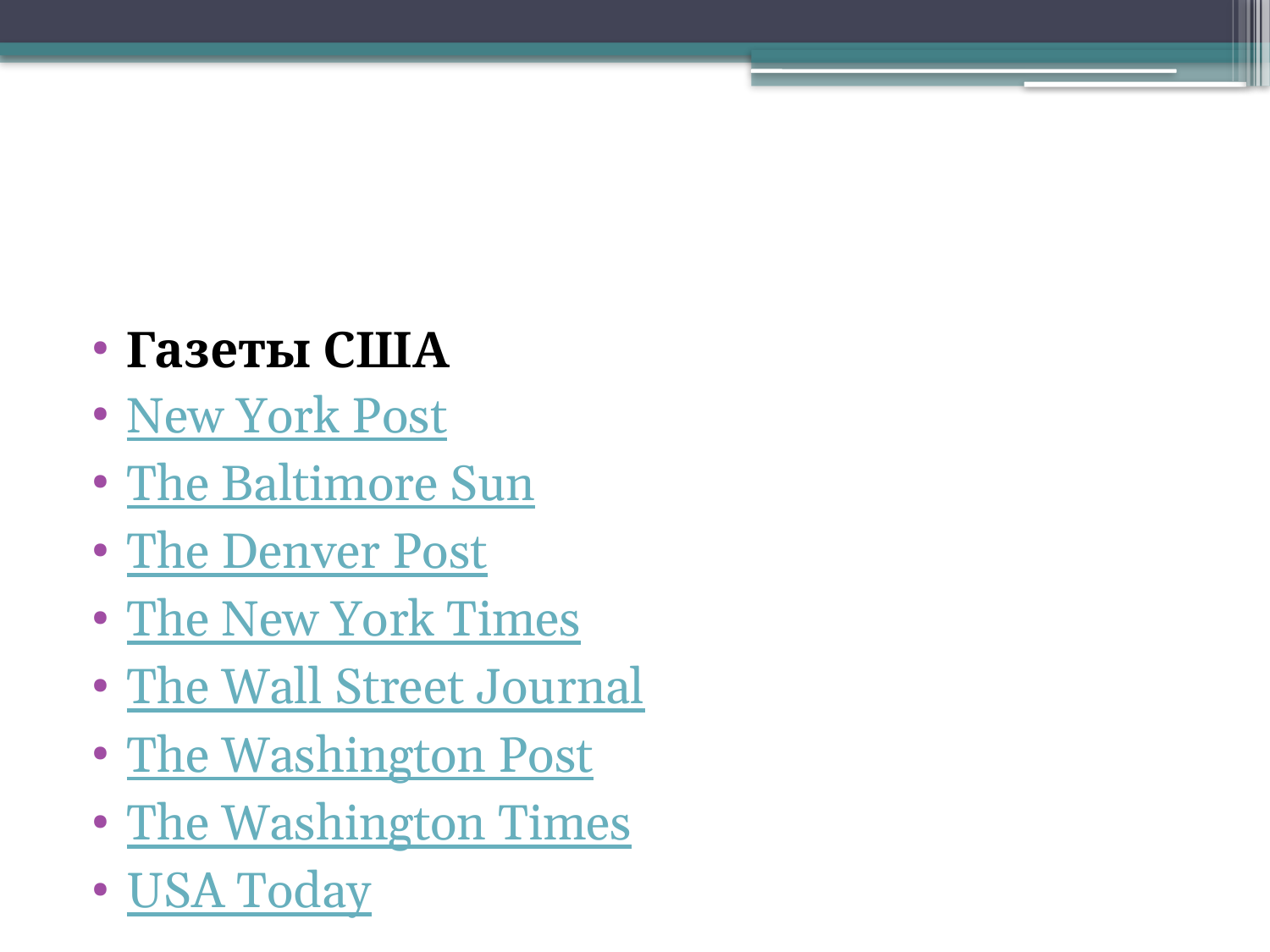

#
Газеты США
New York Post
The Baltimore Sun
The Denver Post
The New York Times
The Wall Street Journal
The Washington Post
The Washington Times
USA Today